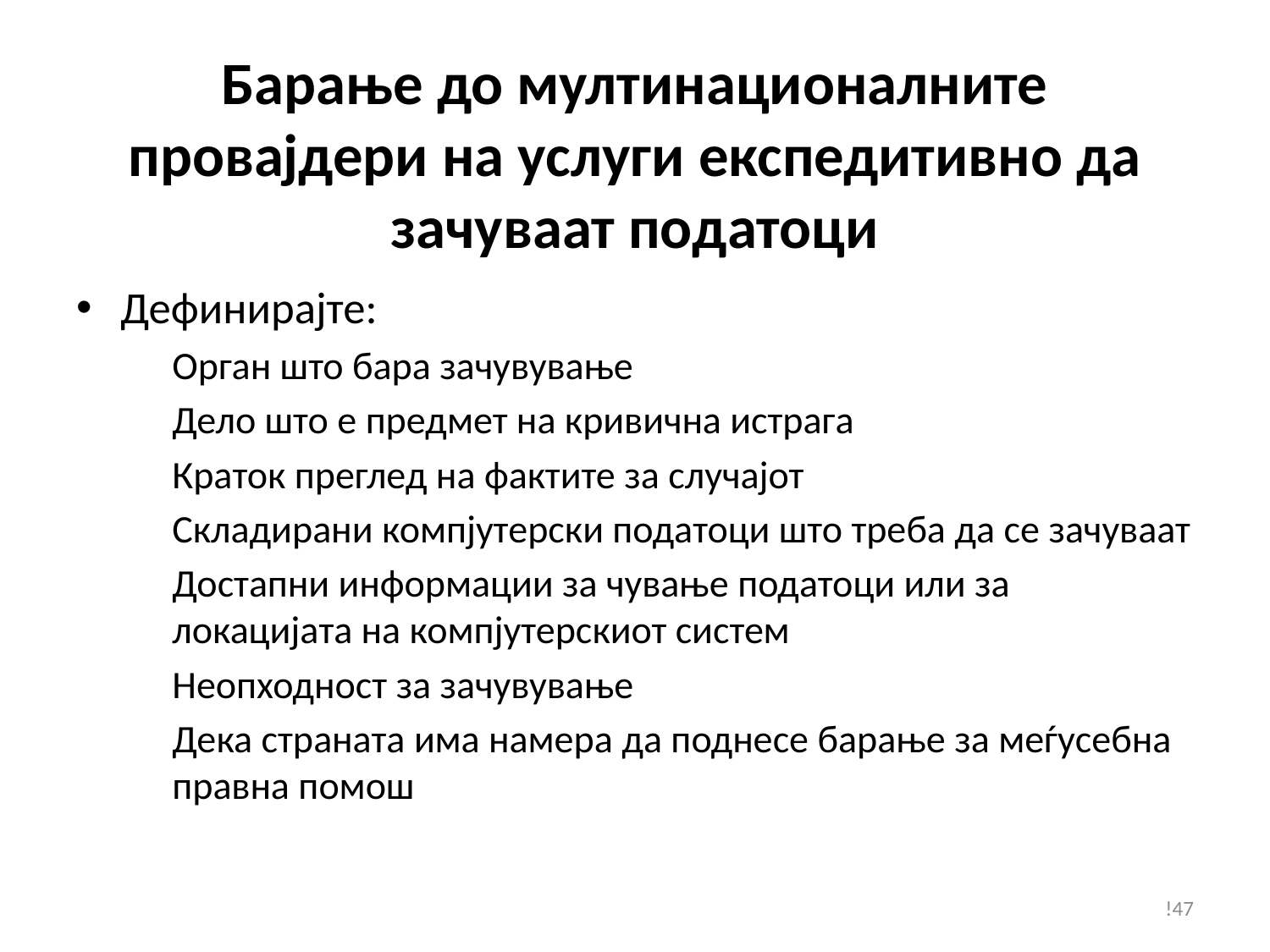

# Барање до мултинационалните провајдери на услуги експедитивно да зачуваат податоци
Дефинирајте:
Орган што бара зачувување
Дело што е предмет на кривична истрага
Краток преглед на фактите за случајот
Складирани компјутерски податоци што треба да се зачуваат
Достапни информации за чување податоци или за локацијата на компјутерскиот систем
Неопходност за зачувување
Дека страната има намера да поднесе барање за меѓусебна правна помош
!47